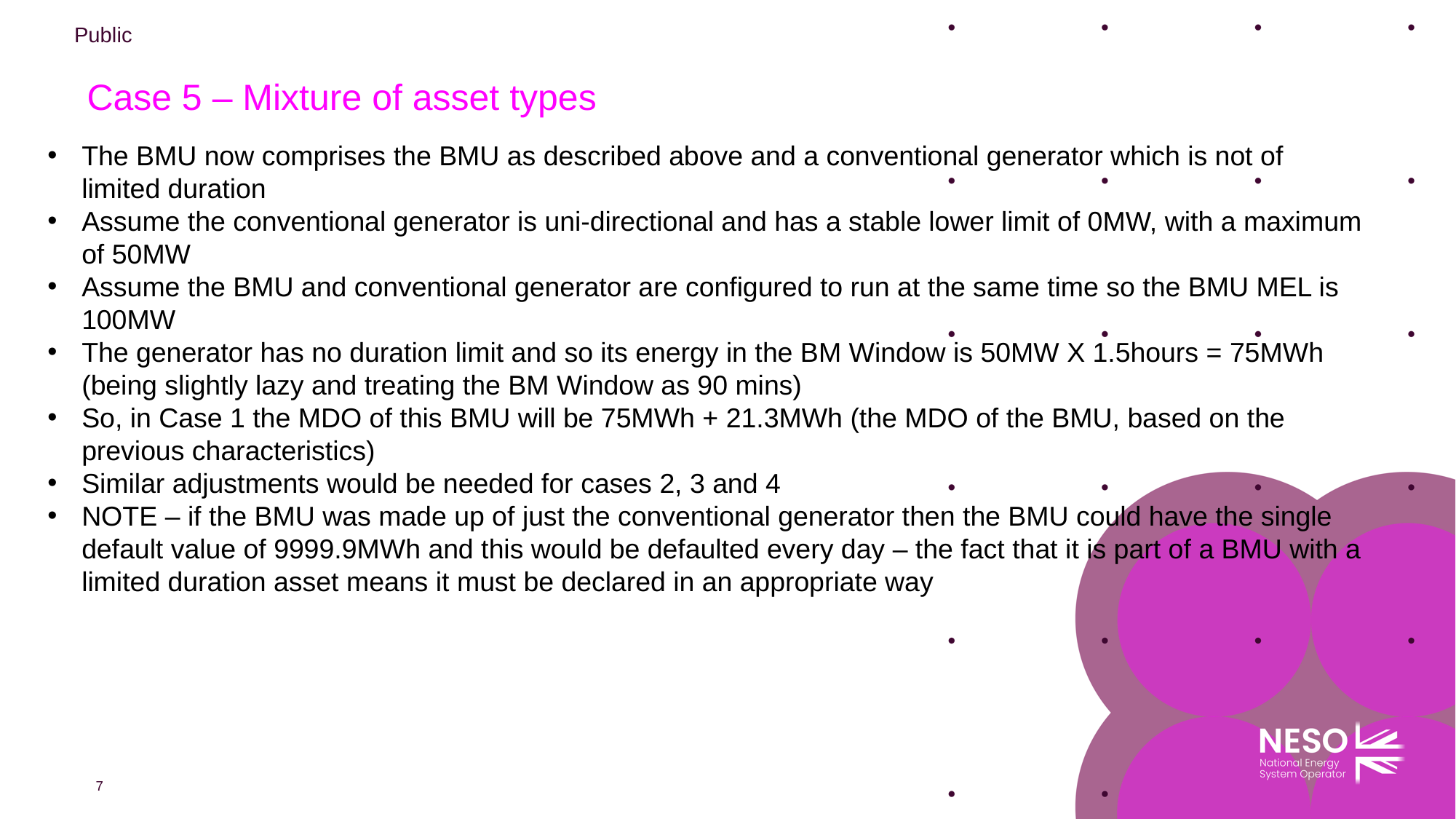

# Case 5 – Mixture of asset types

The BMU now comprises the BMU as described above and a conventional generator which is not of limited duration
Assume the conventional generator is uni-directional and has a stable lower limit of 0MW, with a maximum of 50MW
Assume the BMU and conventional generator are configured to run at the same time so the BMU MEL is 100MW
The generator has no duration limit and so its energy in the BM Window is 50MW X 1.5hours = 75MWh (being slightly lazy and treating the BM Window as 90 mins)
So, in Case 1 the MDO of this BMU will be 75MWh + 21.3MWh (the MDO of the BMU, based on the previous characteristics)
Similar adjustments would be needed for cases 2, 3 and 4
NOTE – if the BMU was made up of just the conventional generator then the BMU could have the single default value of 9999.9MWh and this would be defaulted every day – the fact that it is part of a BMU with a limited duration asset means it must be declared in an appropriate way